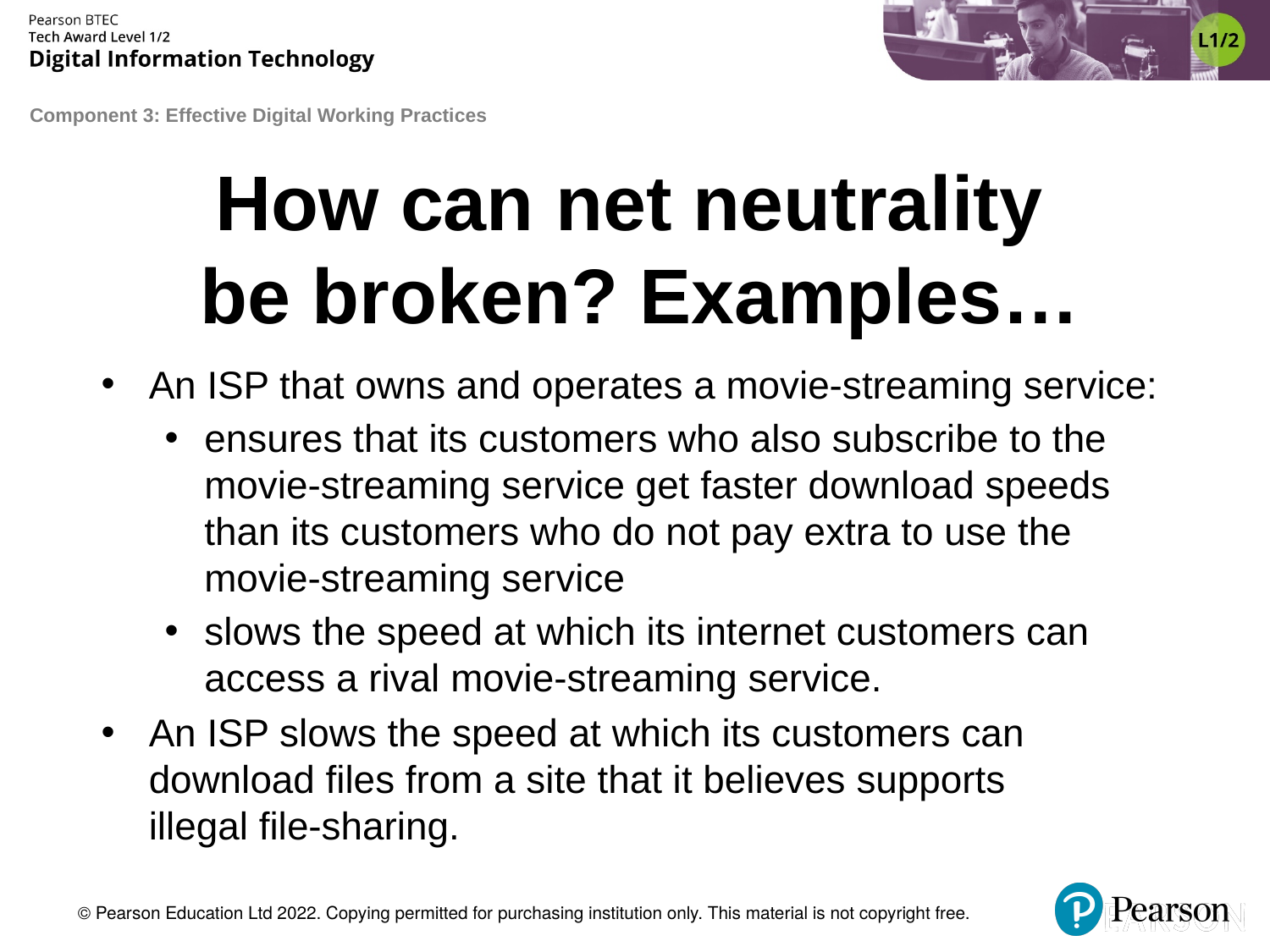

How can net neutrality
be broken? Examples…
An ISP that owns and operates a movie-streaming service:
ensures that its customers who also subscribe to the movie-streaming service get faster download speeds than its customers who do not pay extra to use the movie-streaming service
slows the speed at which its internet customers can access a rival movie-streaming service.
An ISP slows the speed at which its customers can download files from a site that it believes supports
illegal file-sharing.
© Pearson Education Ltd 2022. Copying permitted for purchasing institution only. This material is not copyright free.